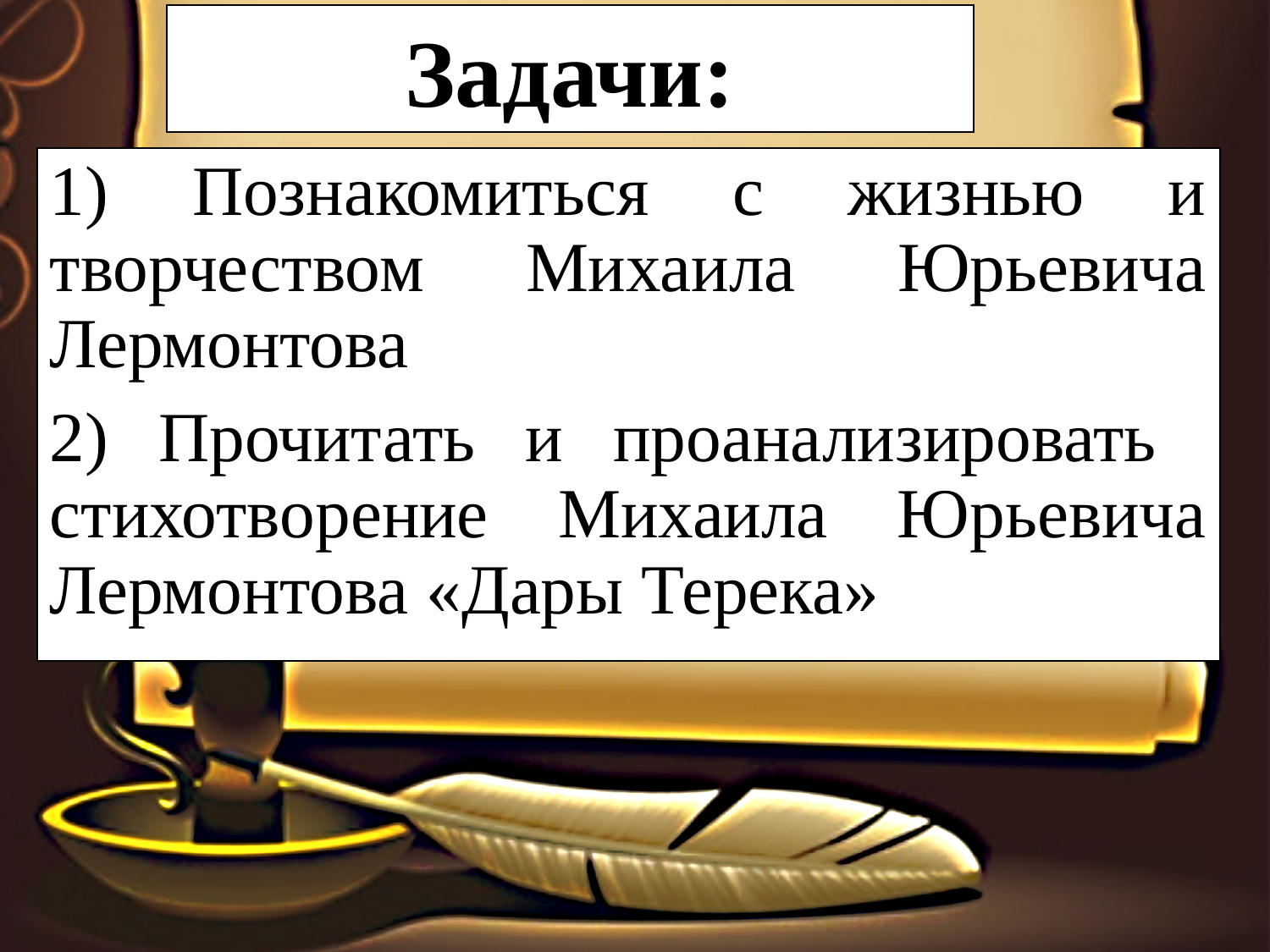

Задачи:
1) Познакомиться с жизнью и творчеством Михаила Юрьевича Лермонтова
2) Прочитать и проанализировать  стихотворение Михаила Юрьевича Лермонтова «Дары Терека»